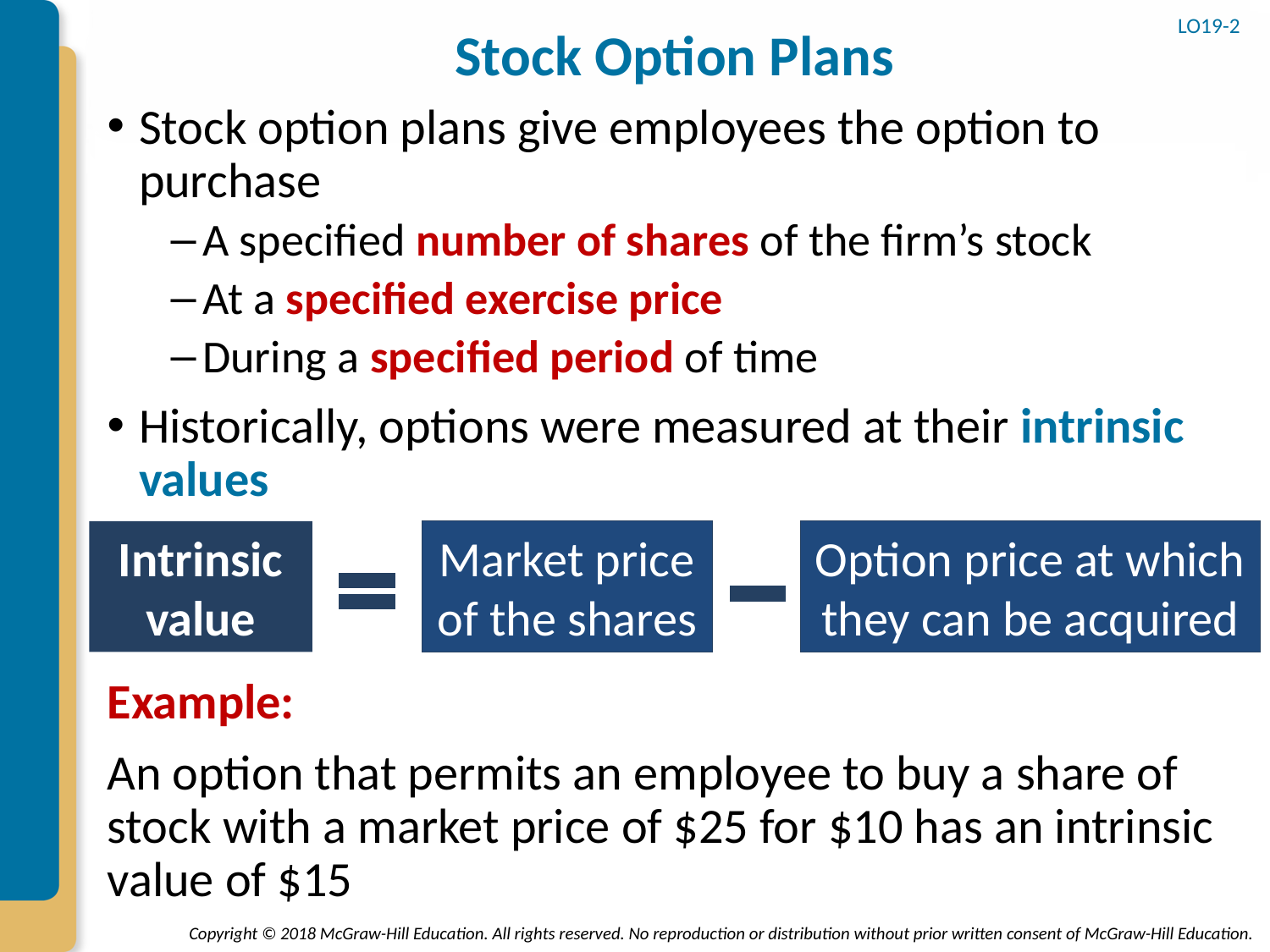

# Stock Option Plans
LO19-2
Stock option plans give employees the option to purchase
A specified number of shares of the firm’s stock
At a specified exercise price
During a specified period of time
Historically, options were measured at their intrinsic values

Example:
An option that permits an employee to buy a share of stock with a market price of $25 for $10 has an intrinsic value of $15

Intrinsic value
Market price of the shares
Option price at which they can be acquired